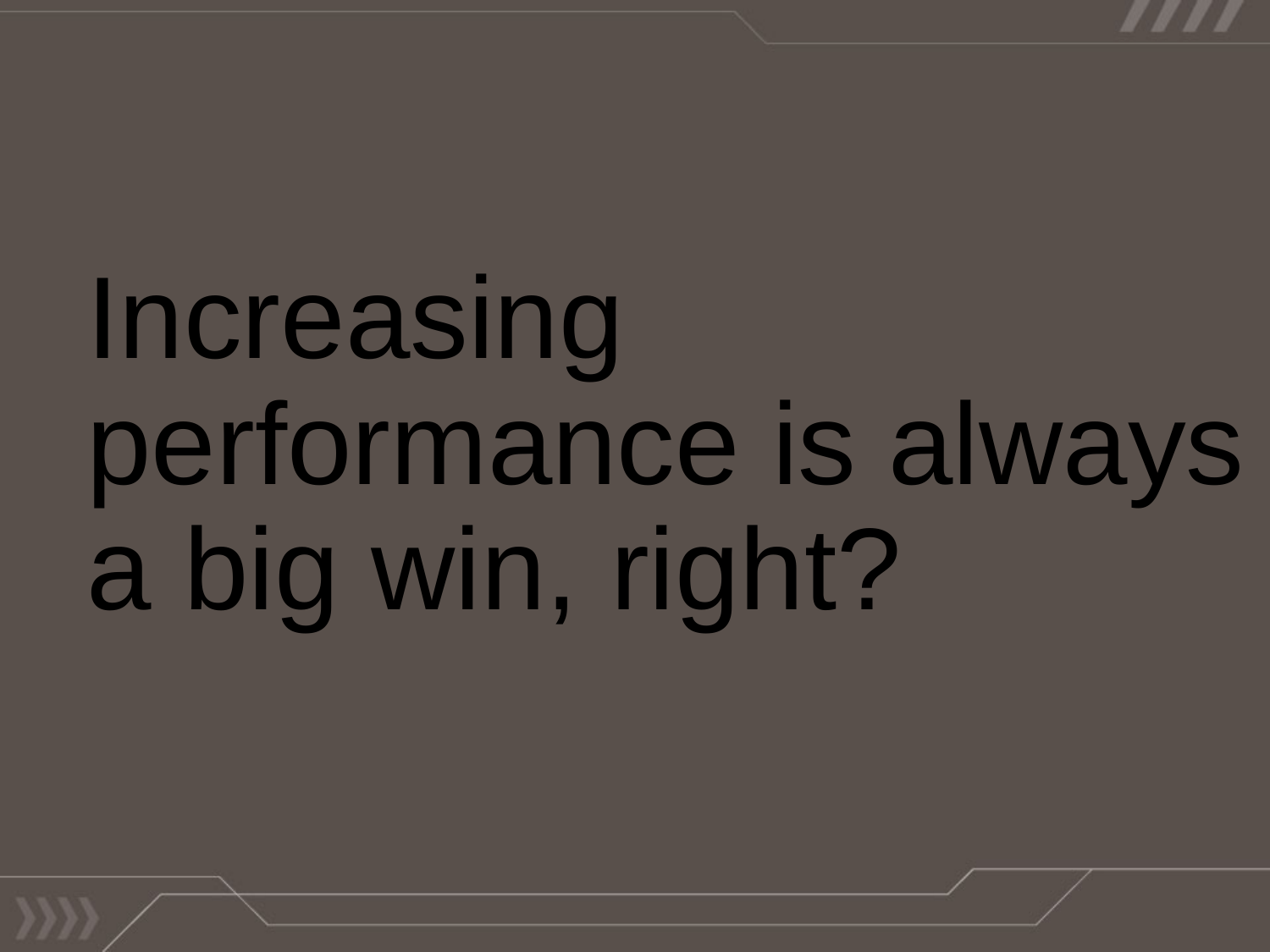

#
Increasing performance is always a big win, right?